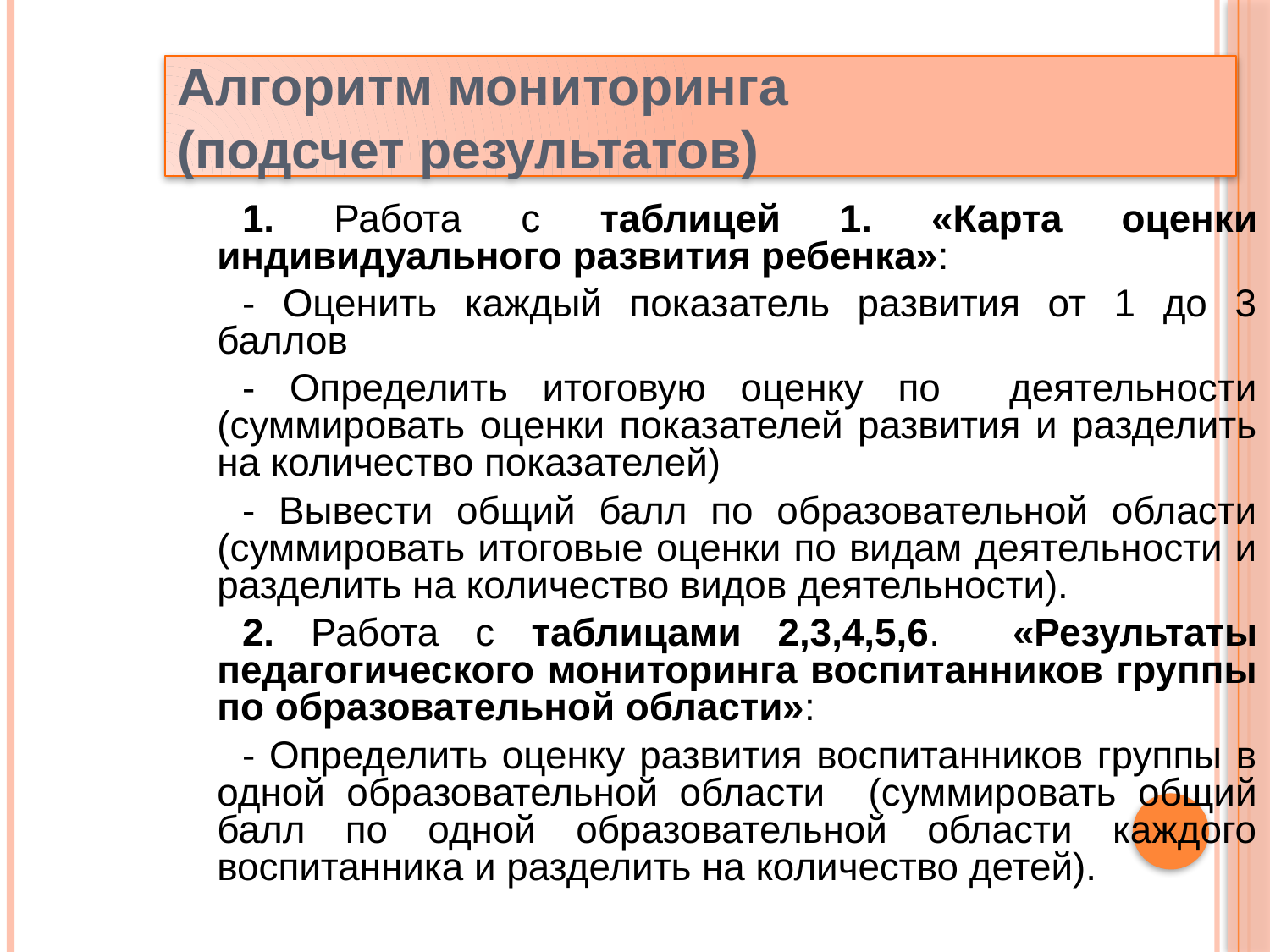

Алгоритм мониторинга
(подсчет результатов)
1. Работа с таблицей 1. «Карта оценки индивидуального развития ребенка»:
- Оценить каждый показатель развития от 1 до 3 баллов
- Определить итоговую оценку по  деятельности (суммировать оценки показателей развития и разделить на количество показателей)
- Вывести общий балл по образовательной области (суммировать итоговые оценки по видам деятельности и разделить на количество видов деятельности).
2. Работа с таблицами 2,3,4,5,6.  «Результаты педагогического мониторинга воспитанников группы по образовательной области»:
- Определить оценку развития воспитанников группы в одной образовательной области  (суммировать общий балл по одной образовательной области каждого воспитанника и разделить на количество детей).